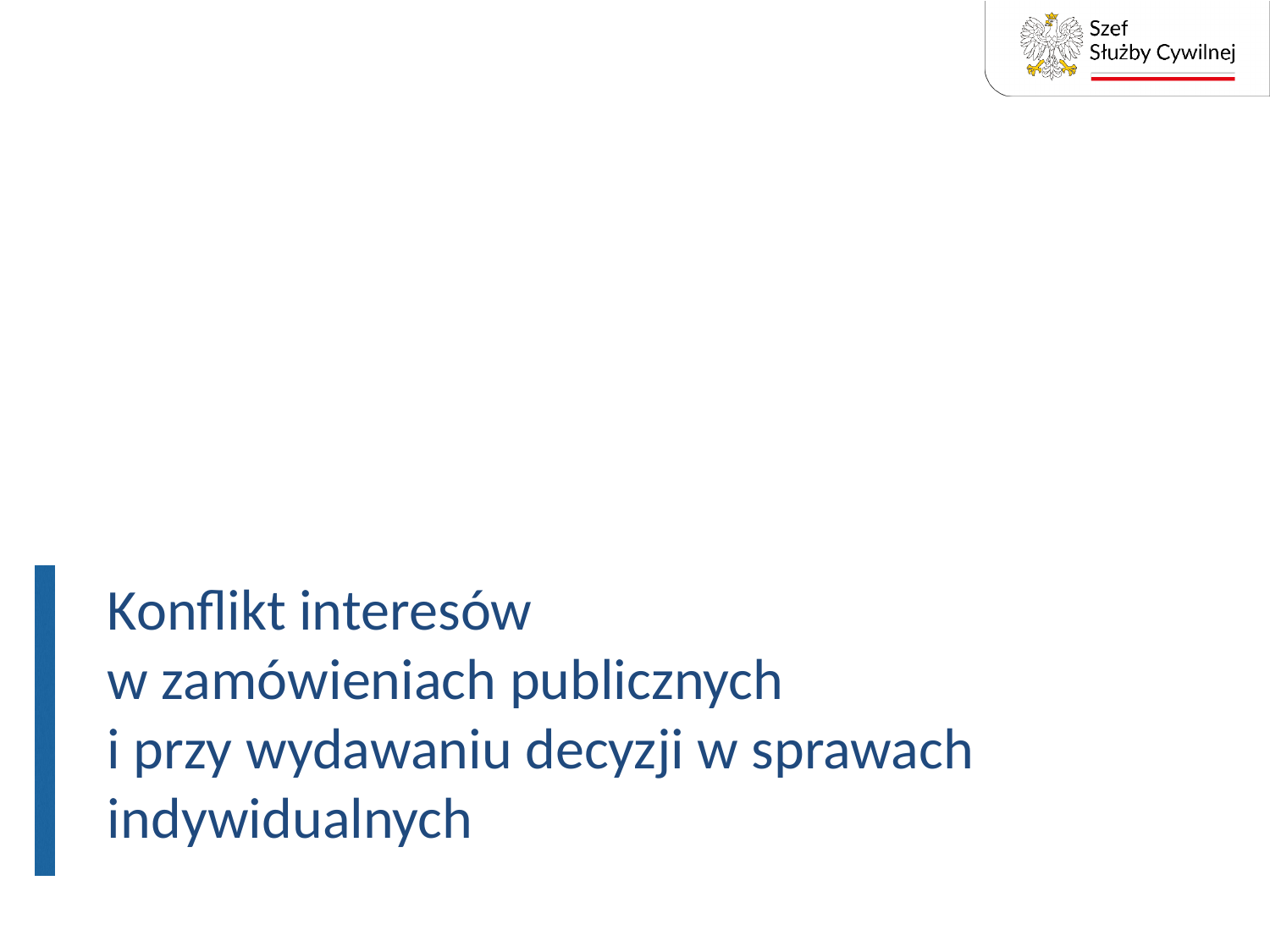

# Konflikt interesów w zamówieniach publicznych i przy wydawaniu decyzji w sprawach indywidualnych